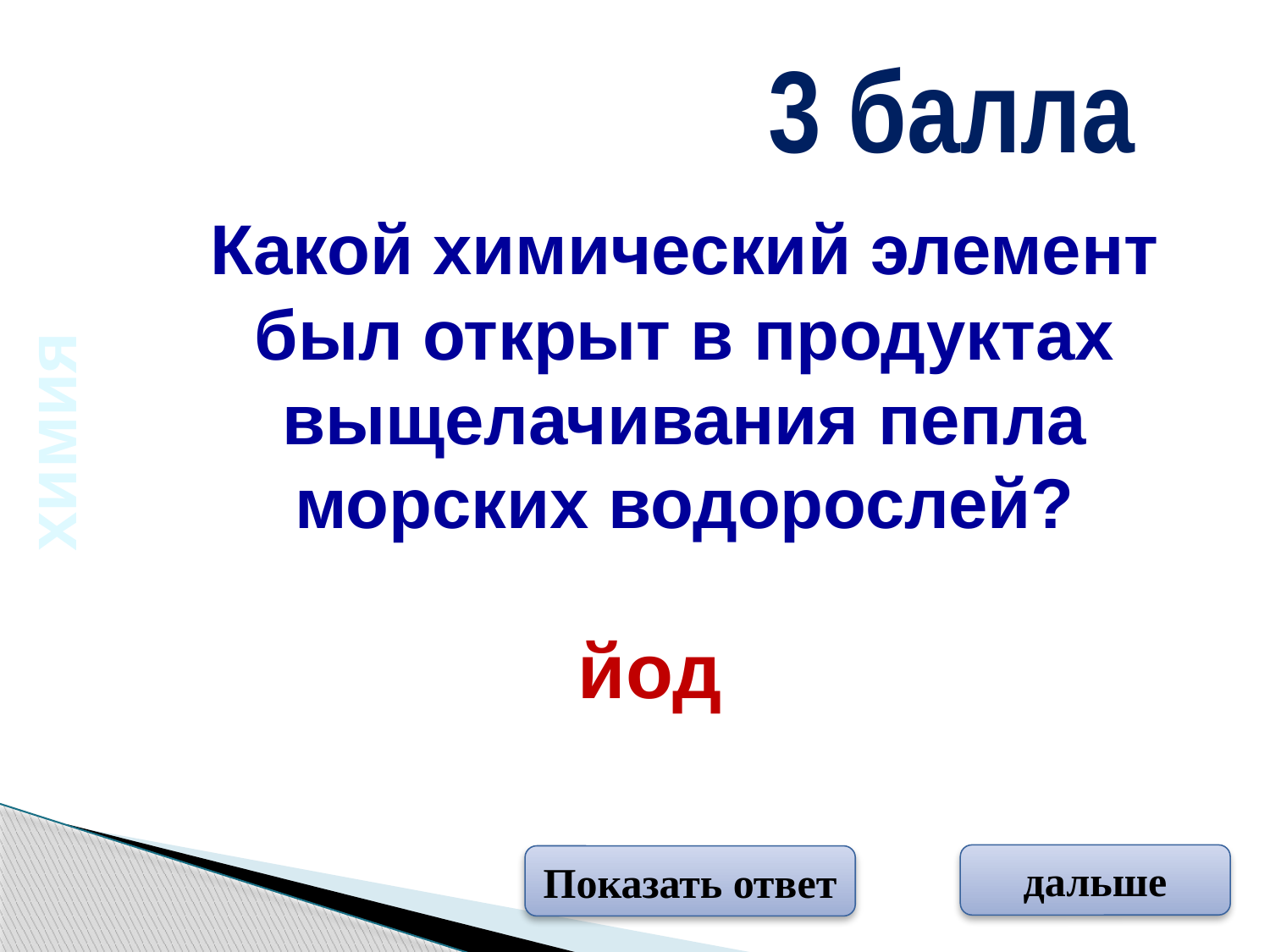

3 балла
Какой химический элемент был открыт в продуктах выщелачивания пепла морских водорослей?
химия
йод
дальше
Показать ответ